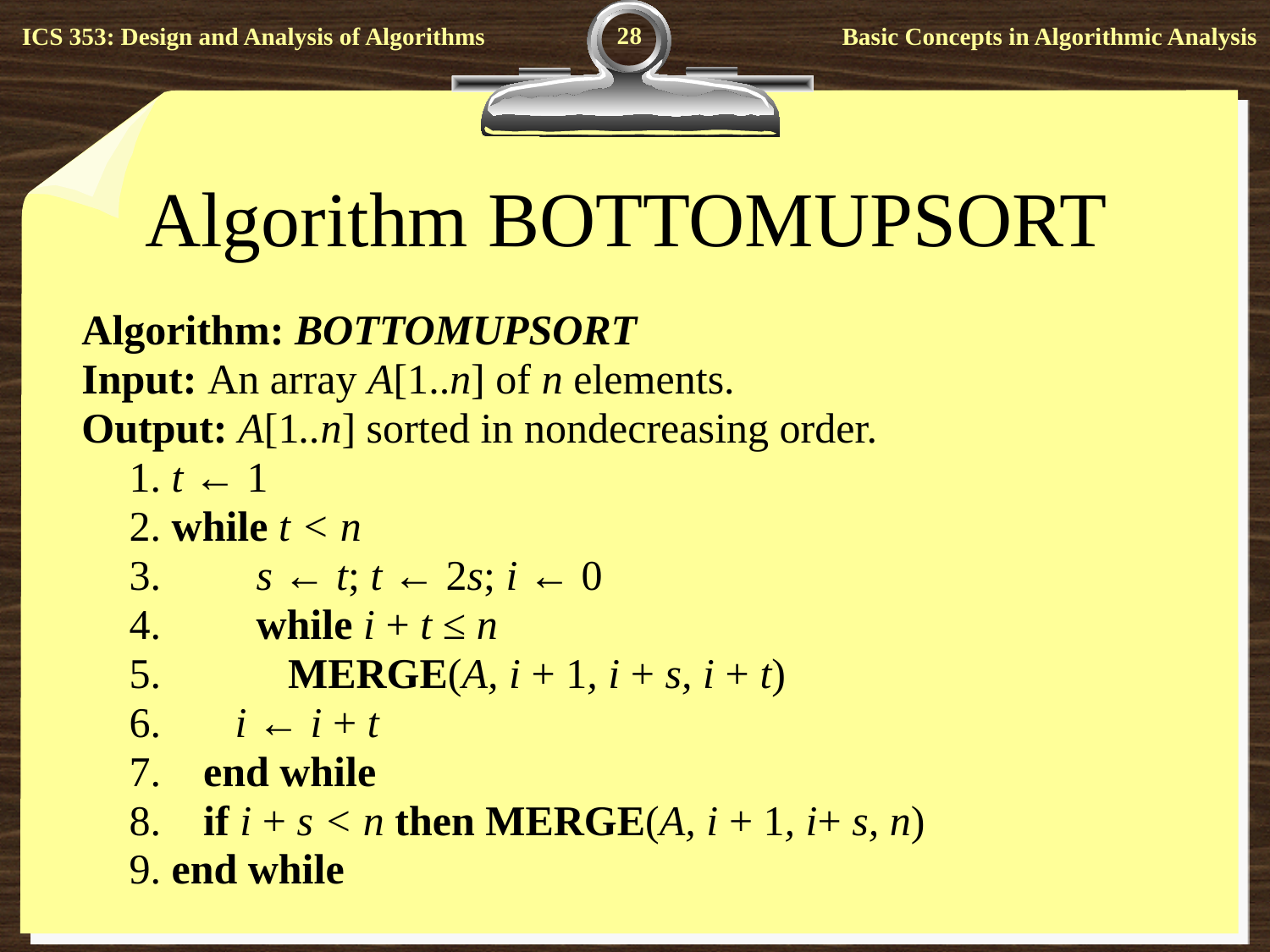

28
# Algorithm BOTTOMUPSORT
Algorithm: BOTTOMUPSORT
Input: An array A[1..n] of n elements.
Output: A[1..n] sorted in nondecreasing order.
	1. t ← 1
	2. while t < n
	3. 	s ← t; t ← 2s; i ← 0
	4. 	while i + t ≤ n
	5. 	   MERGE(A, i + 1, i + s, i + t)
	6.       i ← i + t
	7.    end while
	8.    if i + s < n then MERGE(A, i + 1, i+ s, n)
	9. end while